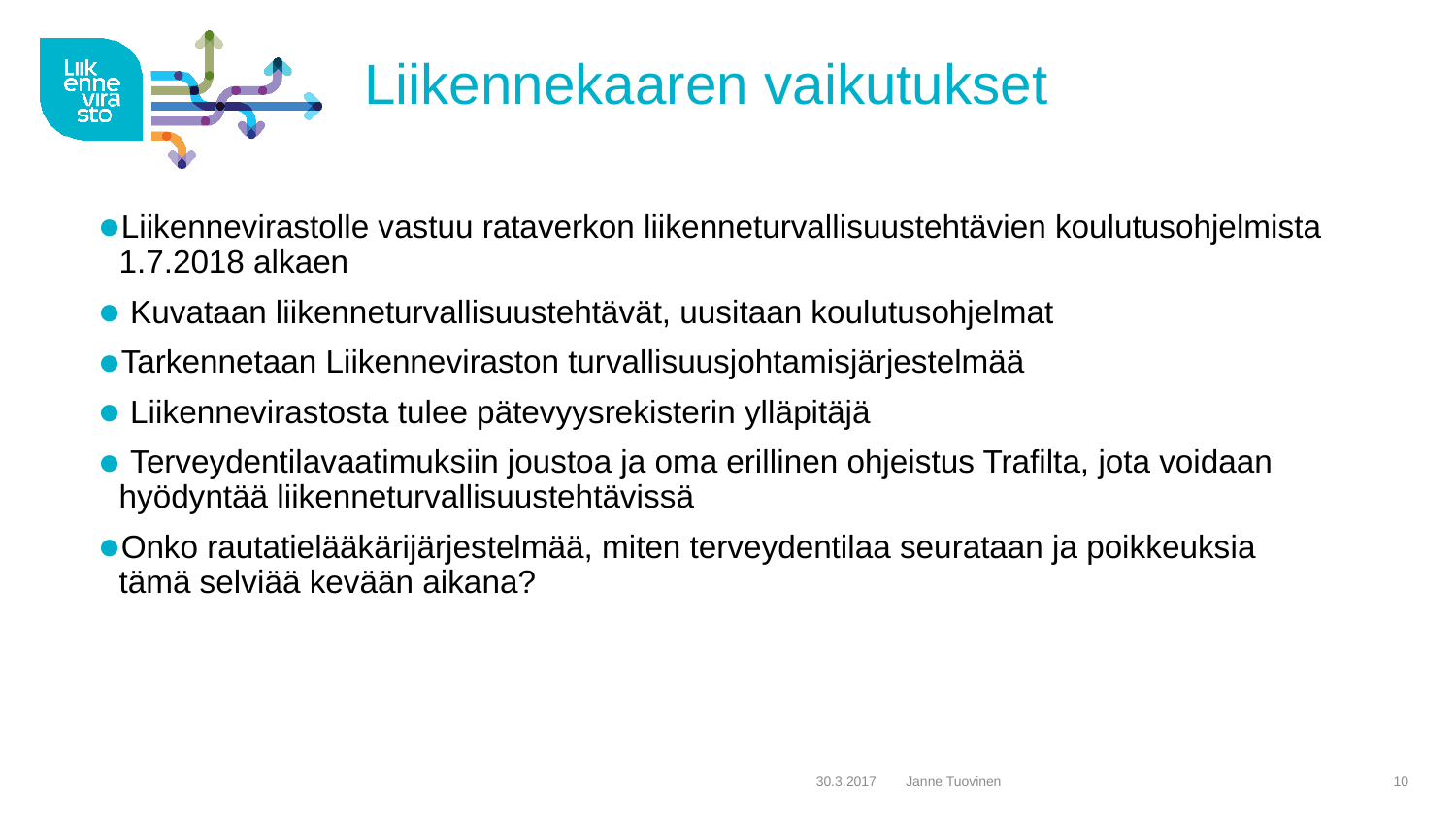

# Liikennekaaren vaikutukset
Liikennevirastolle vastuu rataverkon liikenneturvallisuustehtävien koulutusohjelmista 1.7.2018 alkaen
 Kuvataan liikenneturvallisuustehtävät, uusitaan koulutusohjelmat
Tarkennetaan Liikenneviraston turvallisuusjohtamisjärjestelmää
 Liikennevirastosta tulee pätevyysrekisterin ylläpitäjä
 Terveydentilavaatimuksiin joustoa ja oma erillinen ohjeistus Trafilta, jota voidaan hyödyntää liikenneturvallisuustehtävissä
Onko rautatielääkärijärjestelmää, miten terveydentilaa seurataan ja poikkeuksia tämä selviää kevään aikana?
30.3.2017
Janne Tuovinen
10